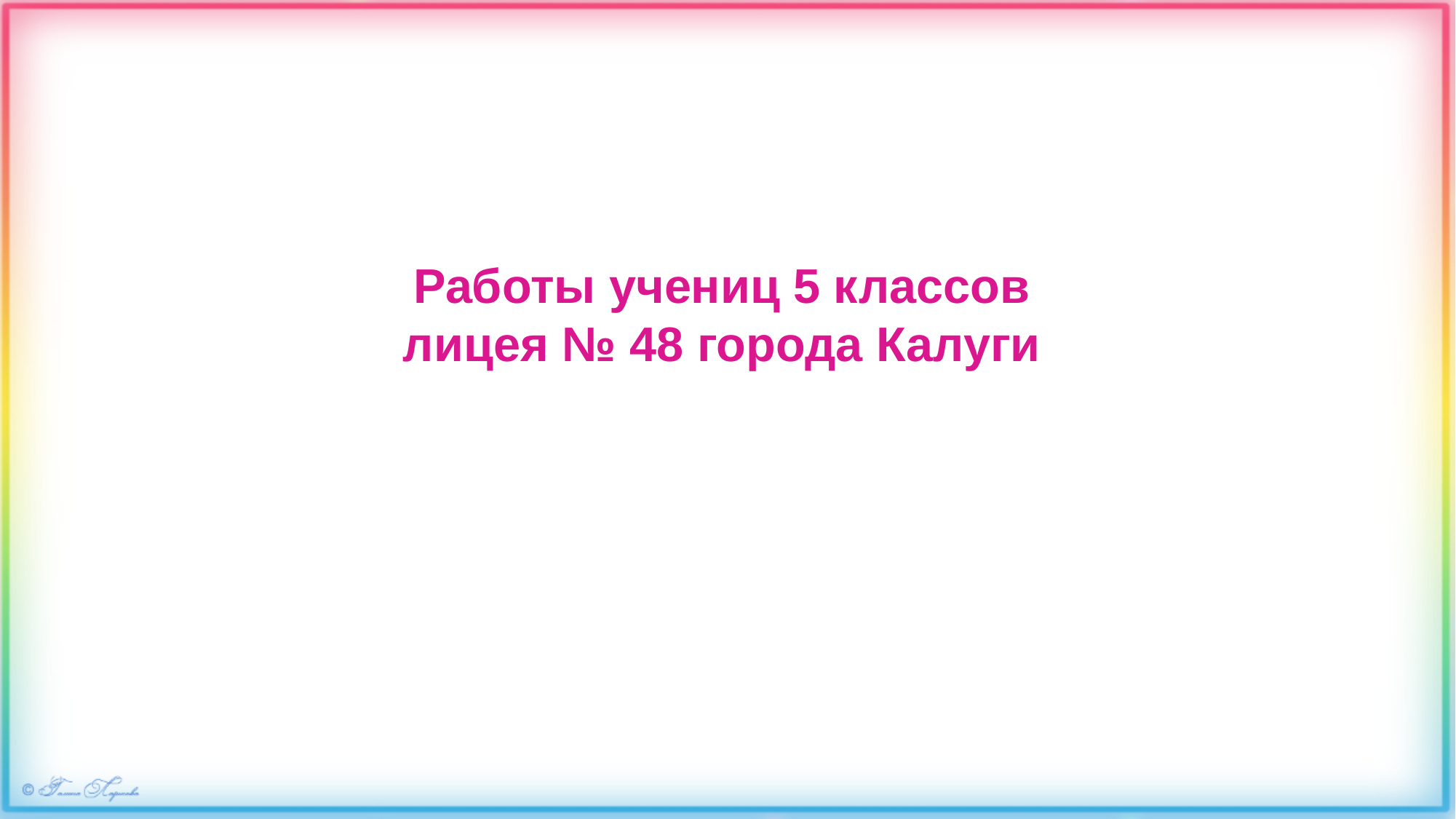

Работы учениц 5 классов
лицея № 48 города Калуги